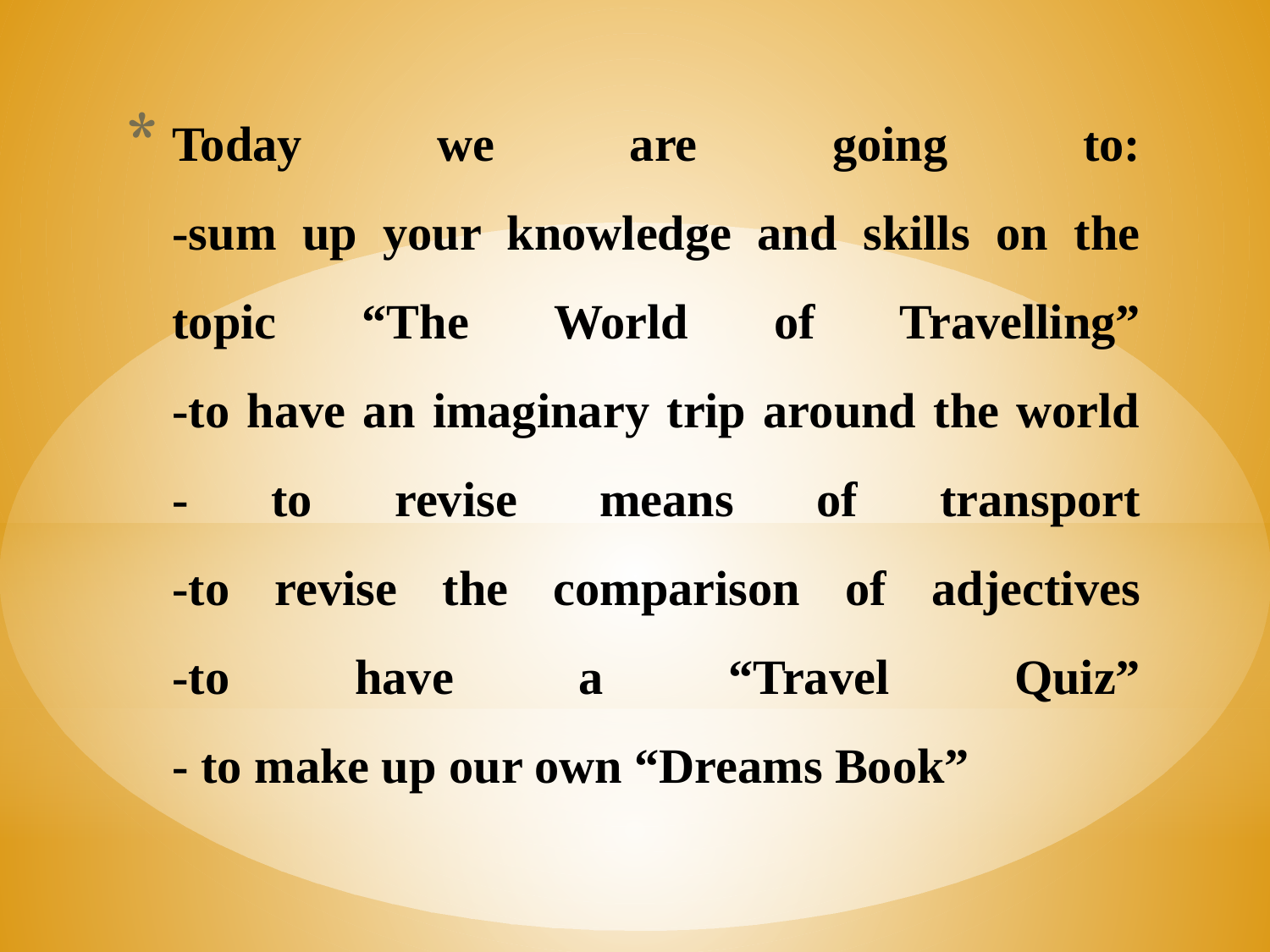

# Today we are going to: -sum up your knowledge and skills on the topic “The World of Travelling” -to have an imaginary trip around the world - to revise means of transport -to revise the comparison of adjectives -to have a “Travel Quiz” - to make up our own “Dreams Book”